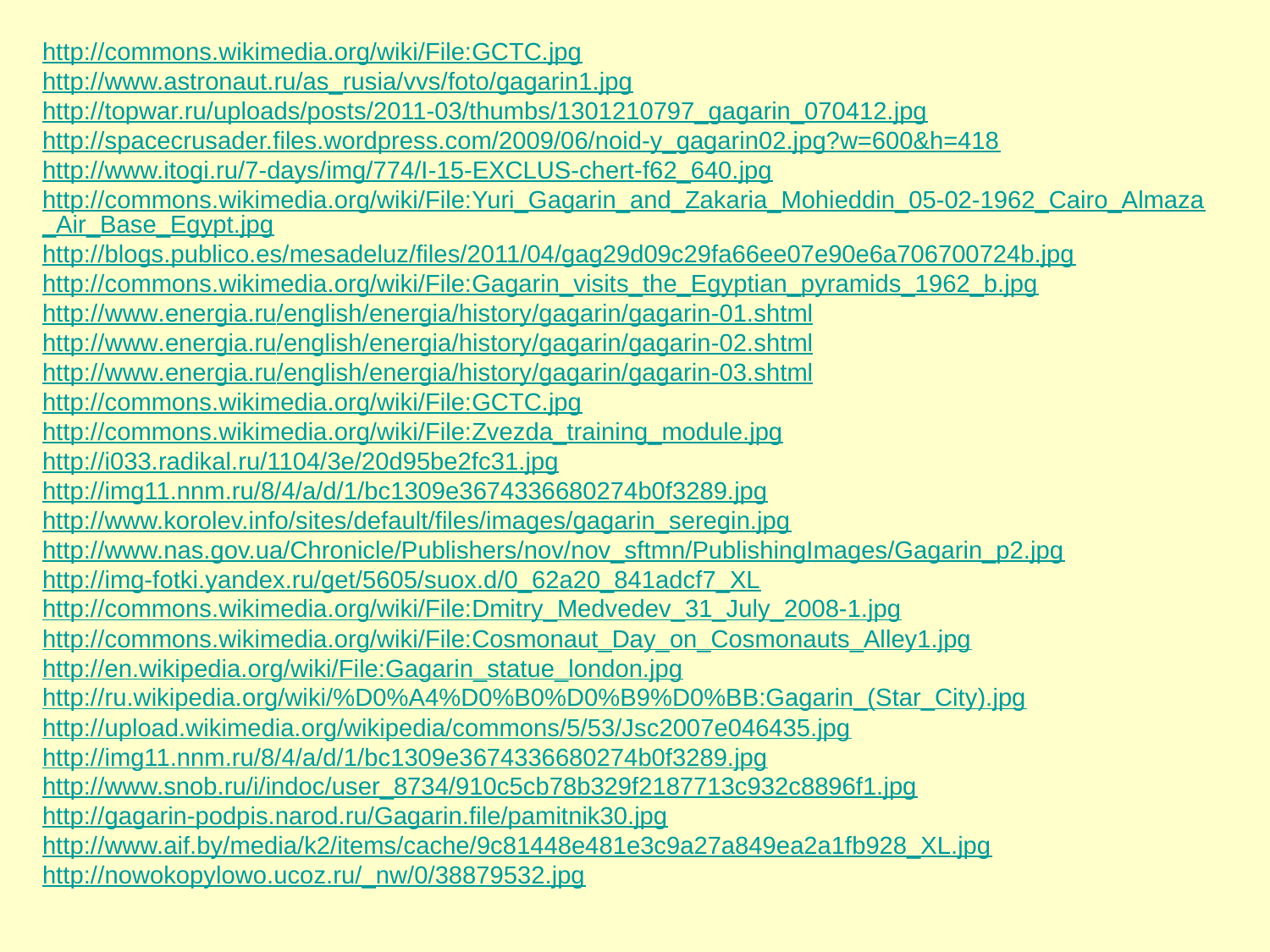

http://commons.wikimedia.org/wiki/File:GCTC.jpg
http://www.astronaut.ru/as_rusia/vvs/foto/gagarin1.jpg
http://topwar.ru/uploads/posts/2011-03/thumbs/1301210797_gagarin_070412.jpg
http://spacecrusader.files.wordpress.com/2009/06/noid-y_gagarin02.jpg?w=600&h=418
http://www.itogi.ru/7-days/img/774/I-15-EXCLUS-chert-f62_640.jpg
http://commons.wikimedia.org/wiki/File:Yuri_Gagarin_and_Zakaria_Mohieddin_05-02-1962_Cairo_Almaza_Air_Base_Egypt.jpg
http://blogs.publico.es/mesadeluz/files/2011/04/gag29d09c29fa66ee07e90e6a706700724b.jpg
http://commons.wikimedia.org/wiki/File:Gagarin_visits_the_Egyptian_pyramids_1962_b.jpg
http://www.energia.ru/english/energia/history/gagarin/gagarin-01.shtml
http://www.energia.ru/english/energia/history/gagarin/gagarin-02.shtml
http://www.energia.ru/english/energia/history/gagarin/gagarin-03.shtml
http://commons.wikimedia.org/wiki/File:GCTC.jpg
http://commons.wikimedia.org/wiki/File:Zvezda_training_module.jpg
http://i033.radikal.ru/1104/3e/20d95be2fc31.jpg
http://img11.nnm.ru/8/4/a/d/1/bc1309e3674336680274b0f3289.jpg
http://www.korolev.info/sites/default/files/images/gagarin_seregin.jpg
http://www.nas.gov.ua/Chronicle/Publishers/nov/nov_sftmn/PublishingImages/Gagarin_p2.jpg
http://img-fotki.yandex.ru/get/5605/suox.d/0_62a20_841adcf7_XL
http://commons.wikimedia.org/wiki/File:Dmitry_Medvedev_31_July_2008-1.jpg
http://commons.wikimedia.org/wiki/File:Cosmonaut_Day_on_Cosmonauts_Alley1.jpg
http://en.wikipedia.org/wiki/File:Gagarin_statue_london.jpg
http://ru.wikipedia.org/wiki/%D0%A4%D0%B0%D0%B9%D0%BB:Gagarin_(Star_City).jpg
http://upload.wikimedia.org/wikipedia/commons/5/53/Jsc2007e046435.jpg
http://img11.nnm.ru/8/4/a/d/1/bc1309e3674336680274b0f3289.jpg
http://www.snob.ru/i/indoc/user_8734/910c5cb78b329f2187713c932c8896f1.jpg
http://gagarin-podpis.narod.ru/Gagarin.file/pamitnik30.jpg
http://www.aif.by/media/k2/items/cache/9c81448e481e3c9a27a849ea2a1fb928_XL.jpg
http://nowokopylowo.ucoz.ru/_nw/0/38879532.jpg